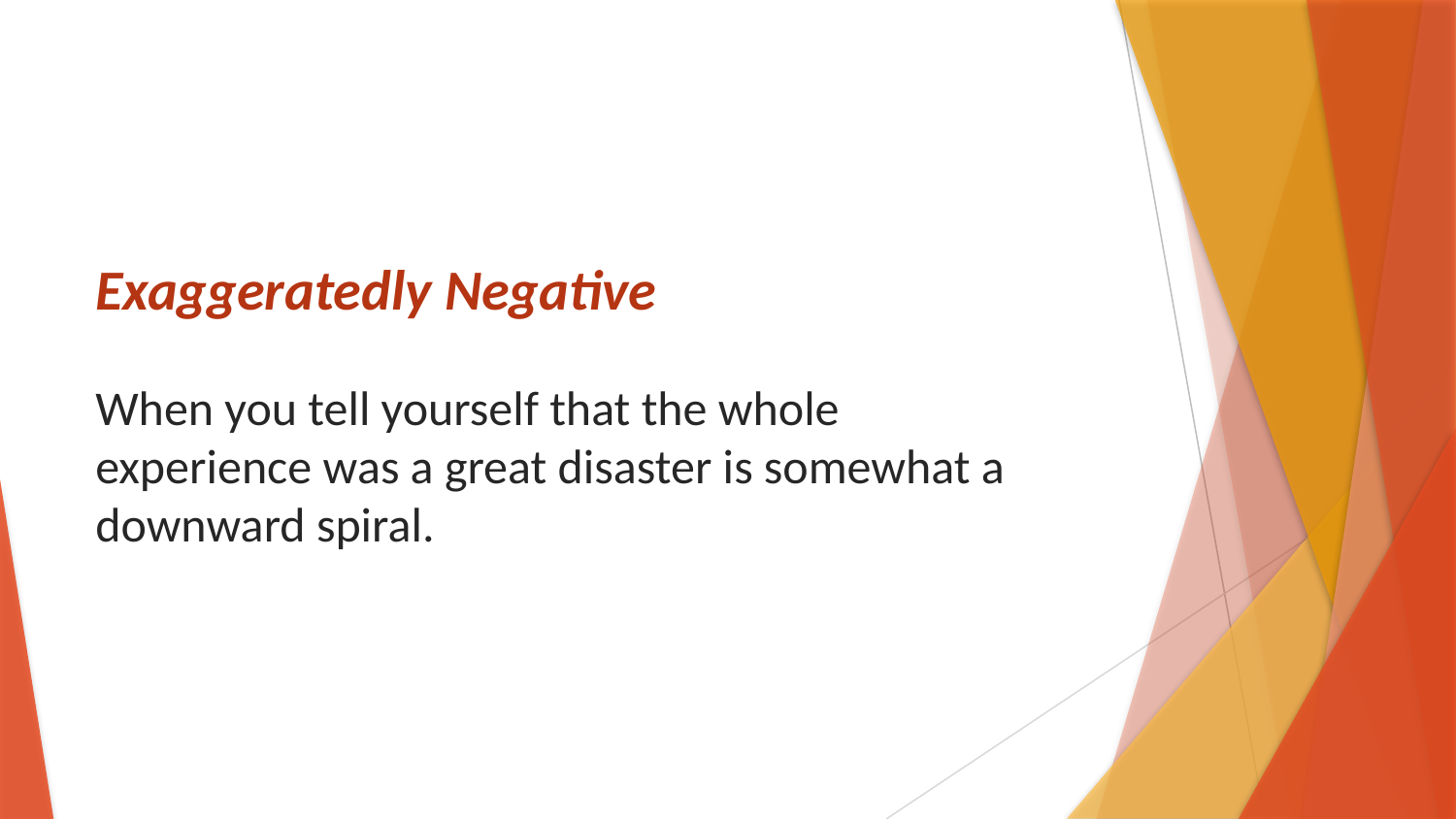

# Exaggeratedly Negative
When you tell yourself that the whole experience was a great disaster is somewhat a downward spiral.